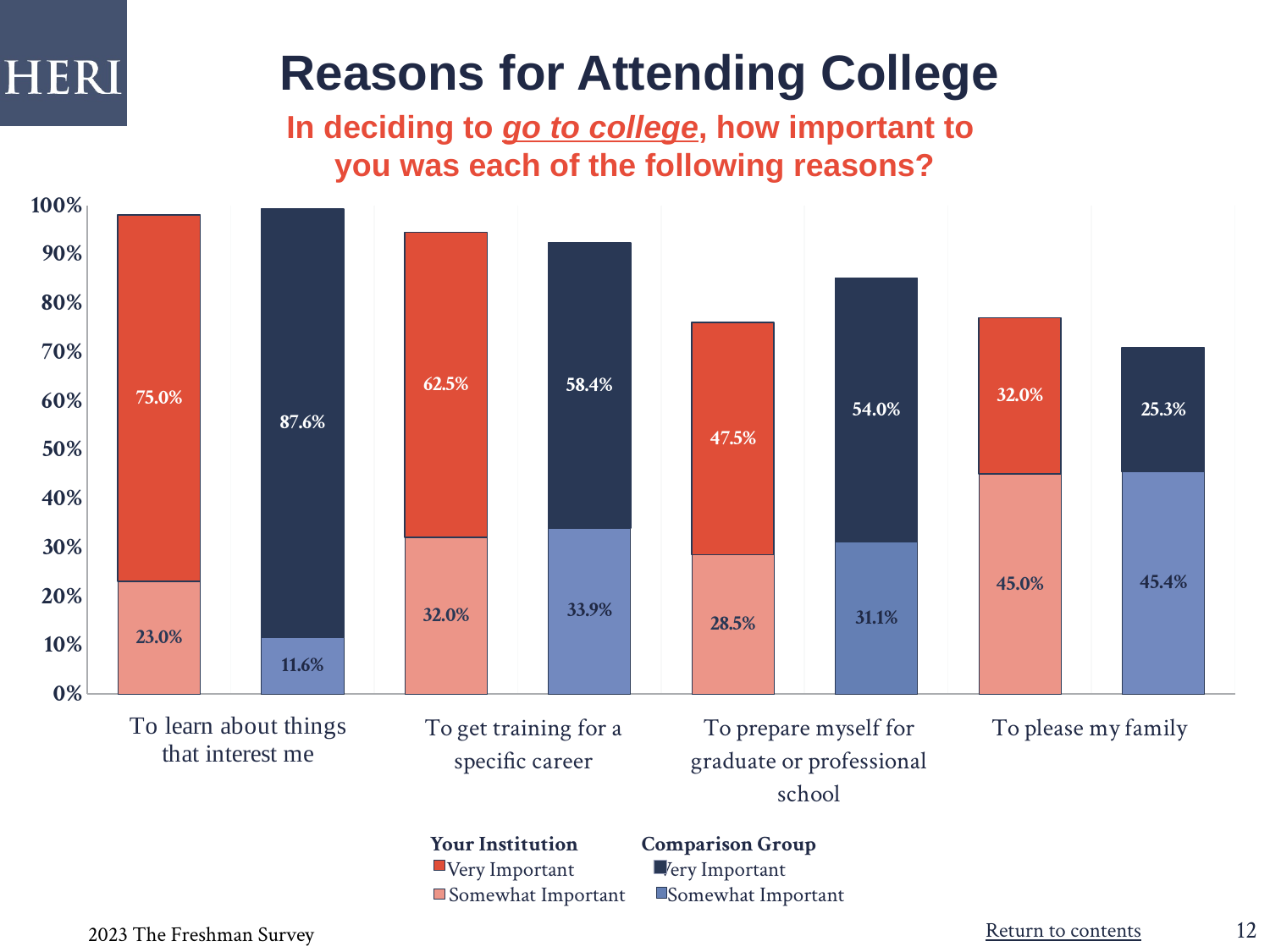

# Reasons for Attending College
In deciding to go to college, how important to
you was each of the following reasons?

### Chart

| Category | Somewhat Important | Very Important |
|---|---|---|
| Your Institution | 0.23 | 0.75 |
| Comparison Group | 0.1162 | 0.8762 |
| Your Institution | 0.32 | 0.625 |
| Comparison Group | 0.3393 | 0.5841 |
| Your Institution | 0.285 | 0.475 |
| Comparison Group | 0.3111 | 0.54 |
| Your Institution | 0.45 | 0.32 |
| Comparison Group | 0.4544 | 0.2534 |
 Your Institution               Comparison Group
     Very Important                  Very Important
     Somewhat Important         Somewhat Important

2023 The Freshman Survey

Return to contents
12